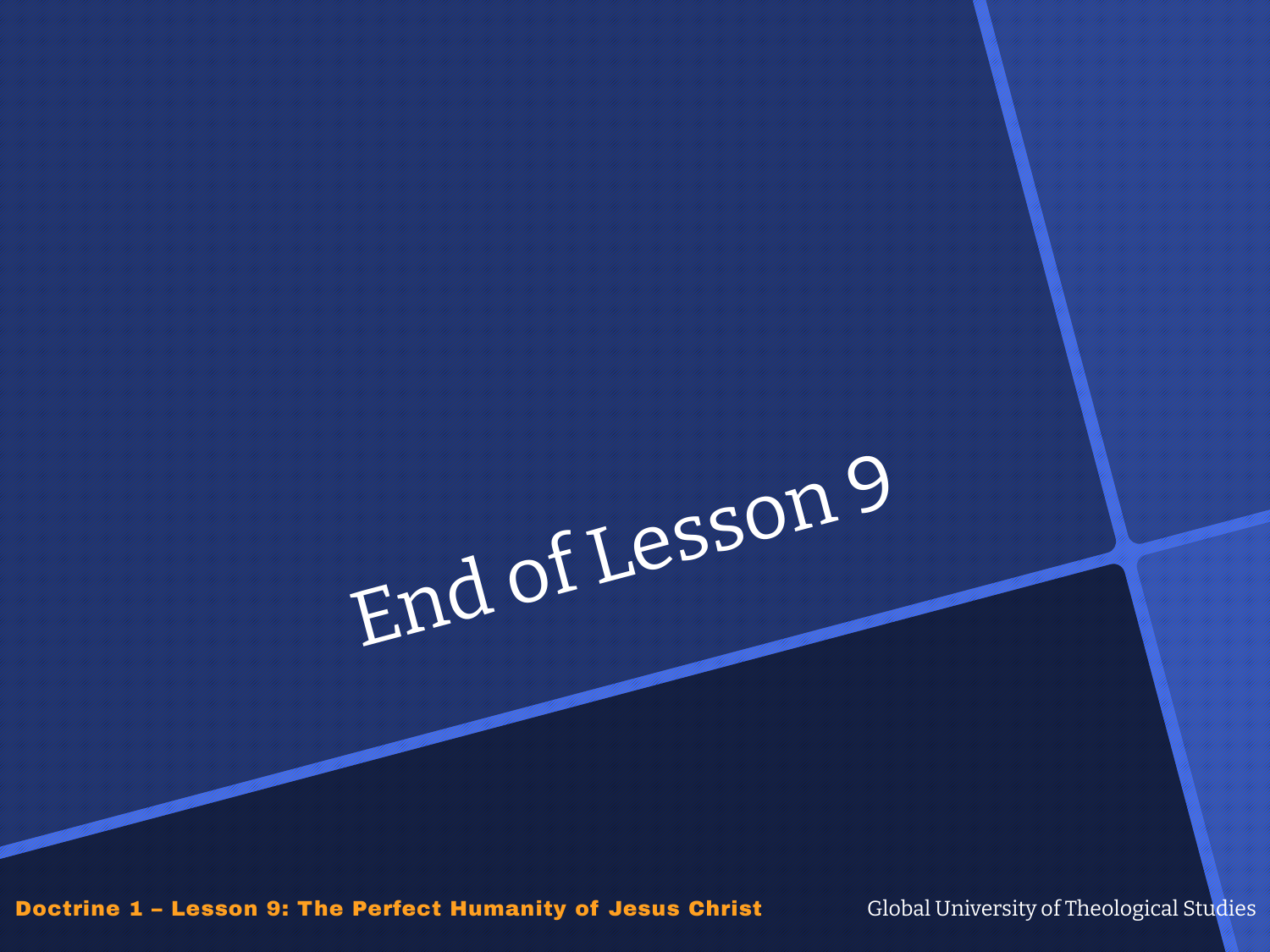

# End of Lesson 9
Doctrine 1 – Lesson 9: The Perfect Humanity of Jesus Christ             Global University of Theological Studies